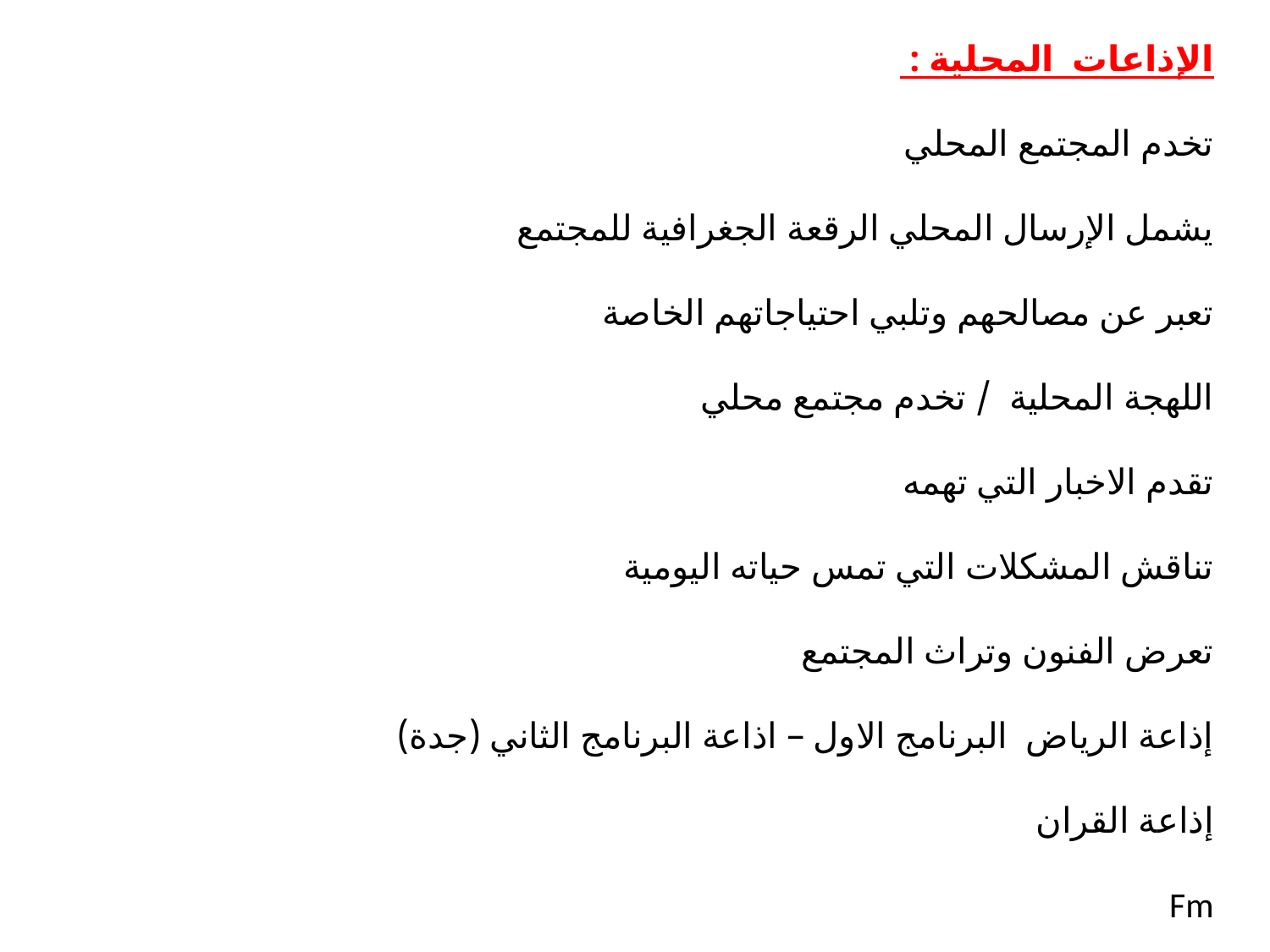

الإذاعات  المحلية :

تخدم المجتمع المحلي

يشمل الإرسال المحلي الرقعة الجغرافية للمجتمع

تعبر عن مصالحهم وتلبي احتياجاتهم الخاصة

اللهجة المحلية  / تخدم مجتمع محلي

تقدم الاخبار التي تهمه

تناقش المشكلات التي تمس حياته اليومية

تعرض الفنون وتراث المجتمع

إذاعة الرياض  البرنامج الاول – اذاعة البرنامج الثاني (جدة)

إذاعة القران

Fm